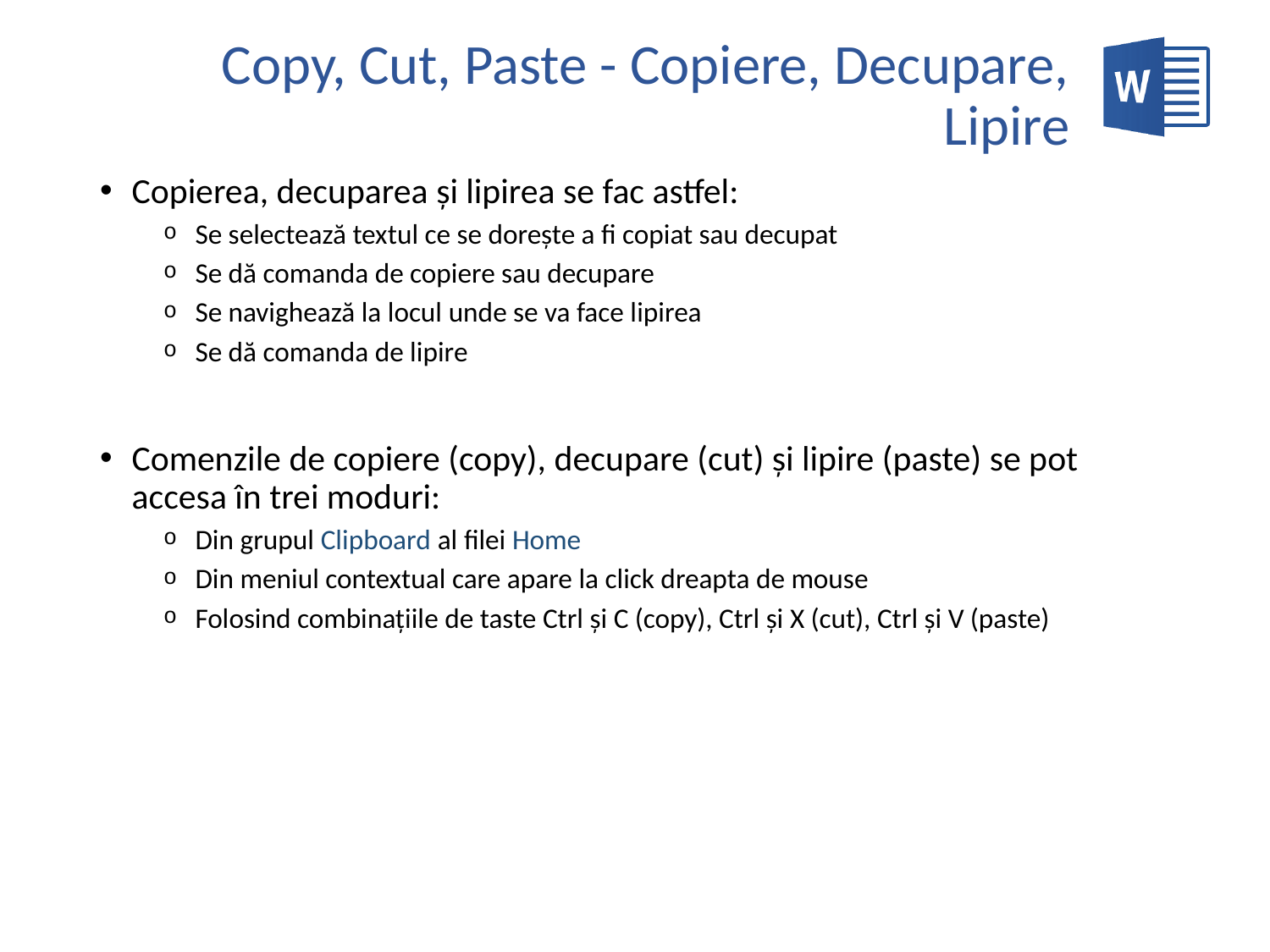

# Copy, Cut, Paste - Copiere, Decupare, Lipire
Copierea, decuparea şi lipirea se fac astfel:
Se selectează textul ce se doreşte a fi copiat sau decupat
Se dă comanda de copiere sau decupare
Se navighează la locul unde se va face lipirea
Se dă comanda de lipire

Comenzile de copiere (copy), decupare (cut) şi lipire (paste) se pot accesa în trei moduri:
Din grupul Clipboard al filei Home
Din meniul contextual care apare la click dreapta de mouse
Folosind combinaţiile de taste Ctrl şi C (copy), Ctrl şi X (cut), Ctrl şi V (paste)